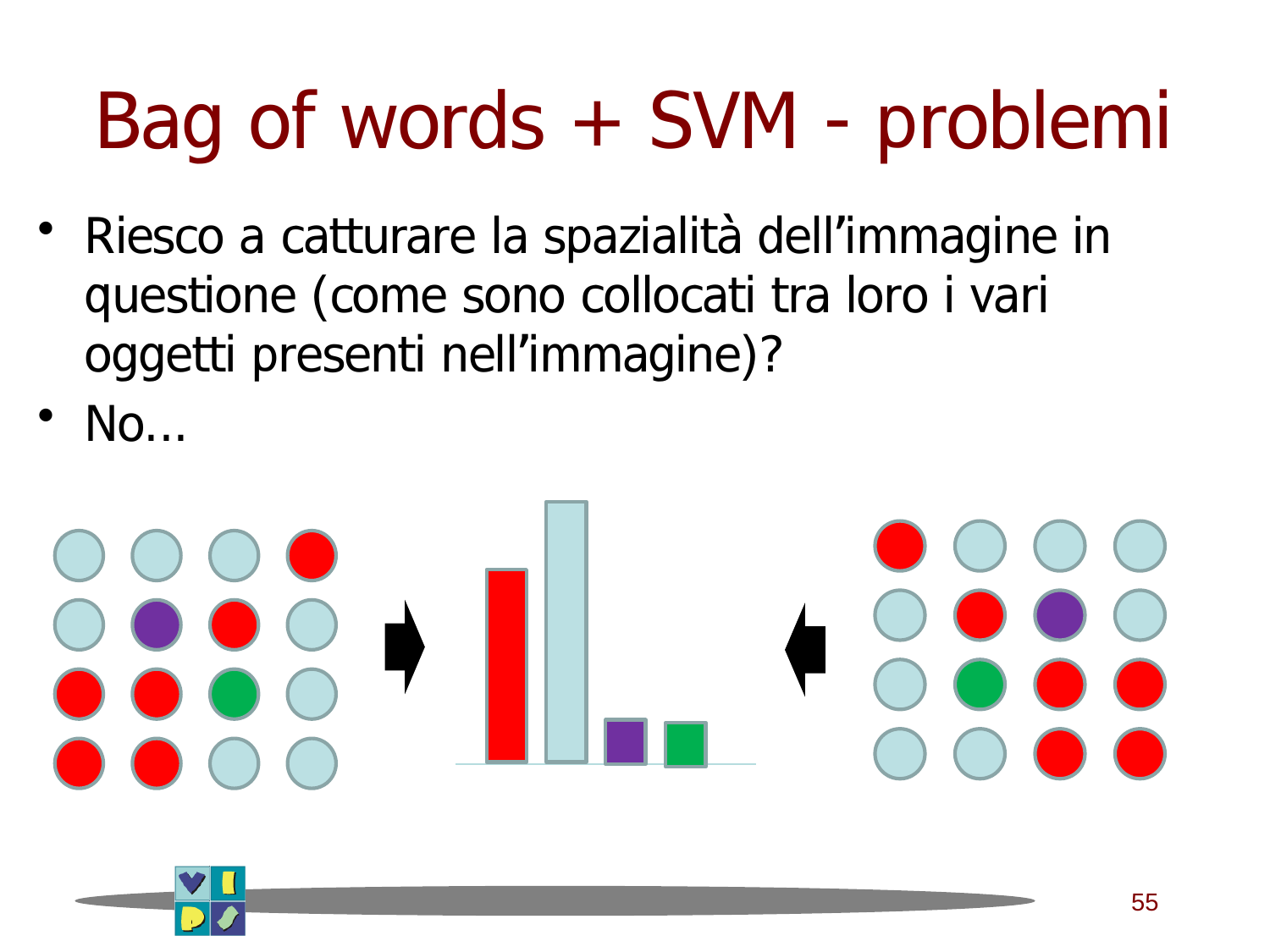

# Bag of words + SVM - problemi
Riesco a catturare la spazialità dell’immagine in questione (come sono collocati tra loro i vari oggetti presenti nell’immagine)?
No...

55